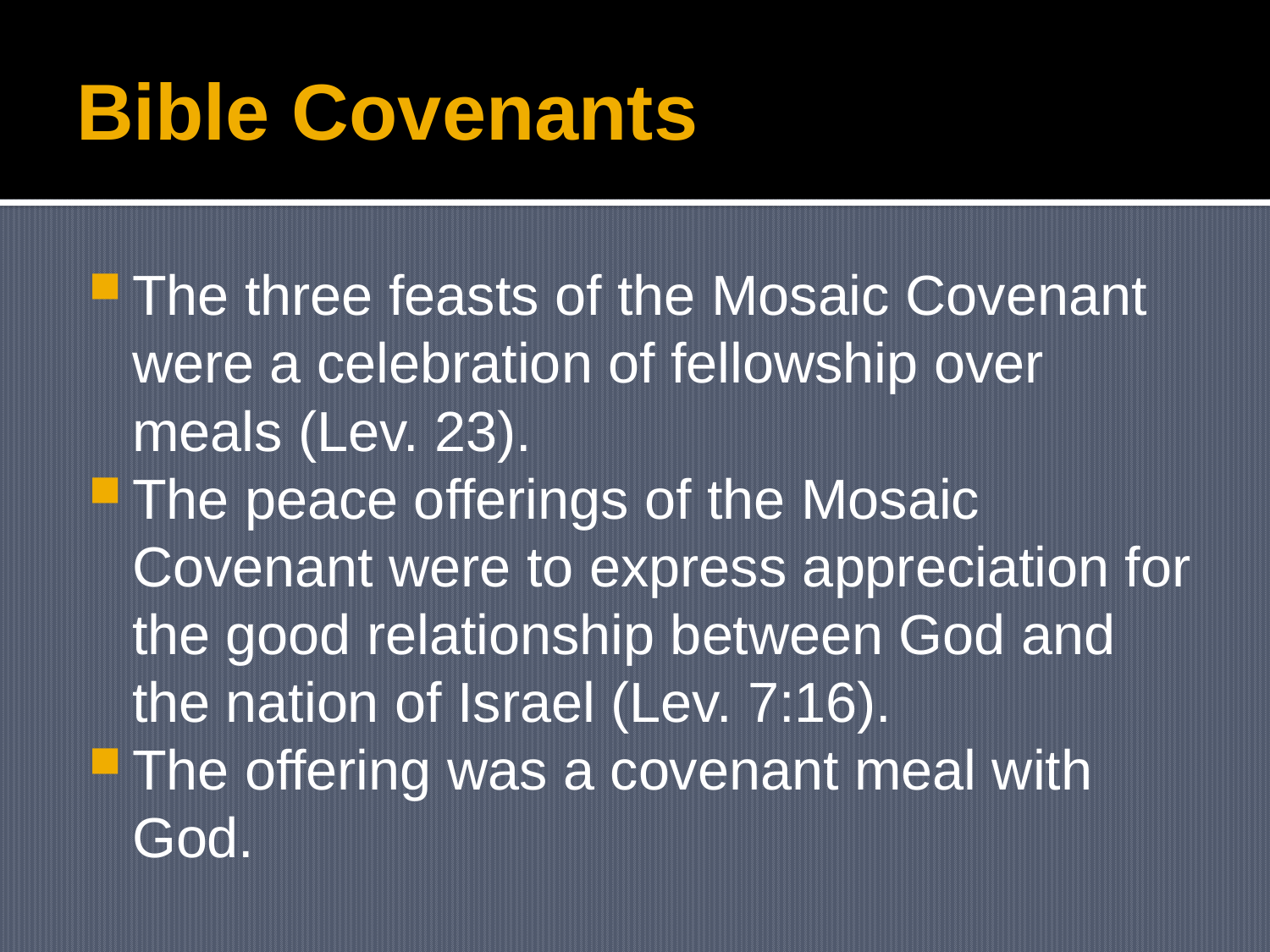

# Bible Covenants
The three feasts of the Mosaic Covenant were a celebration of fellowship over meals (Lev. 23).
The peace offerings of the Mosaic Covenant were to express appreciation for the good relationship between God and the nation of Israel (Lev. 7:16).
The offering was a covenant meal with God.